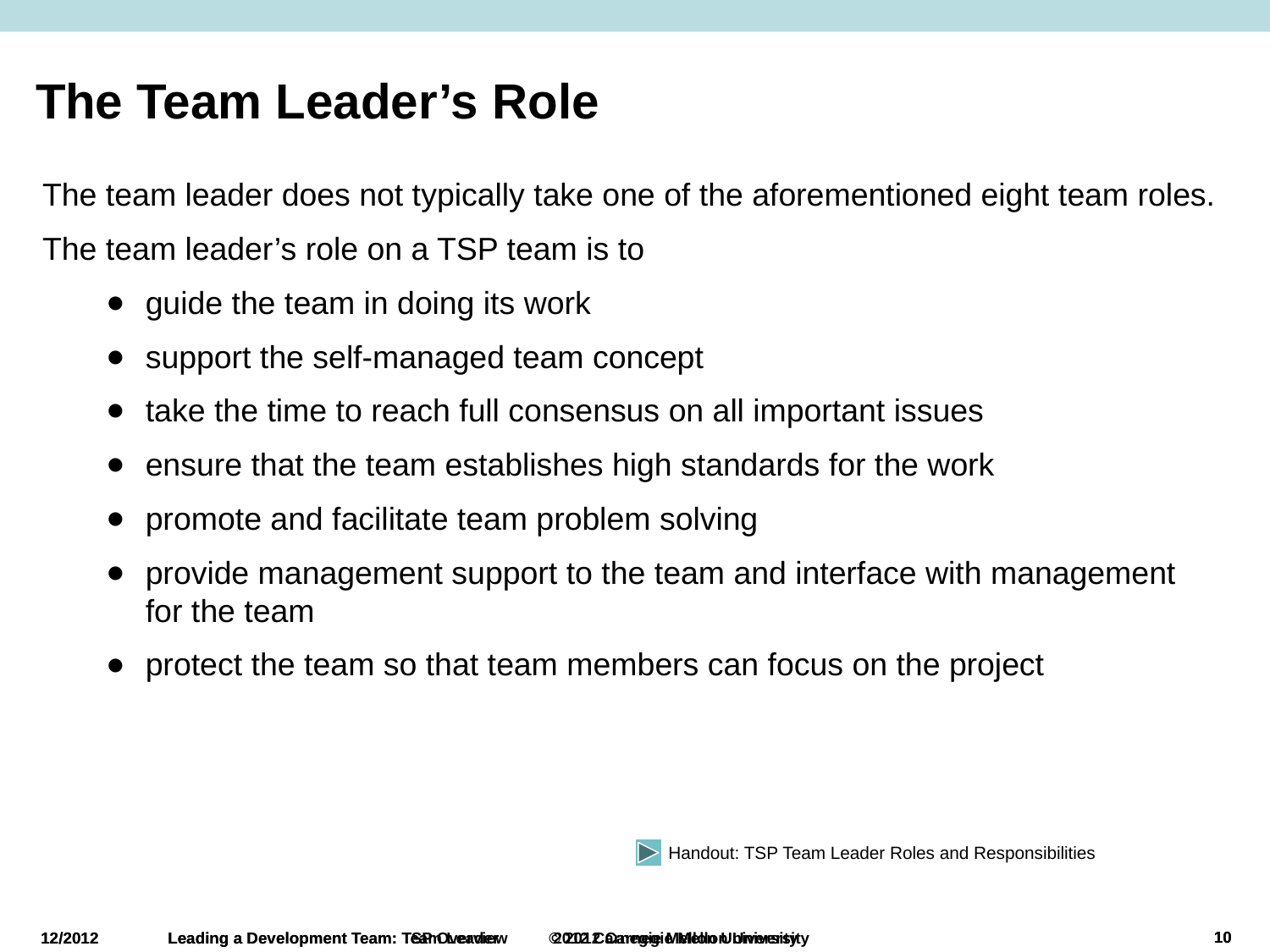

# The Team Leader’s Role
The team leader does not typically take one of the aforementioned eight team roles.
The team leader’s role on a TSP team is to
guide the team in doing its work
support the self-managed team concept
take the time to reach full consensus on all important issues
ensure that the team establishes high standards for the work
promote and facilitate team problem solving
provide management support to the team and interface with management for the team
protect the team so that team members can focus on the project
Handout: TSP Team Leader Roles and Responsibilities